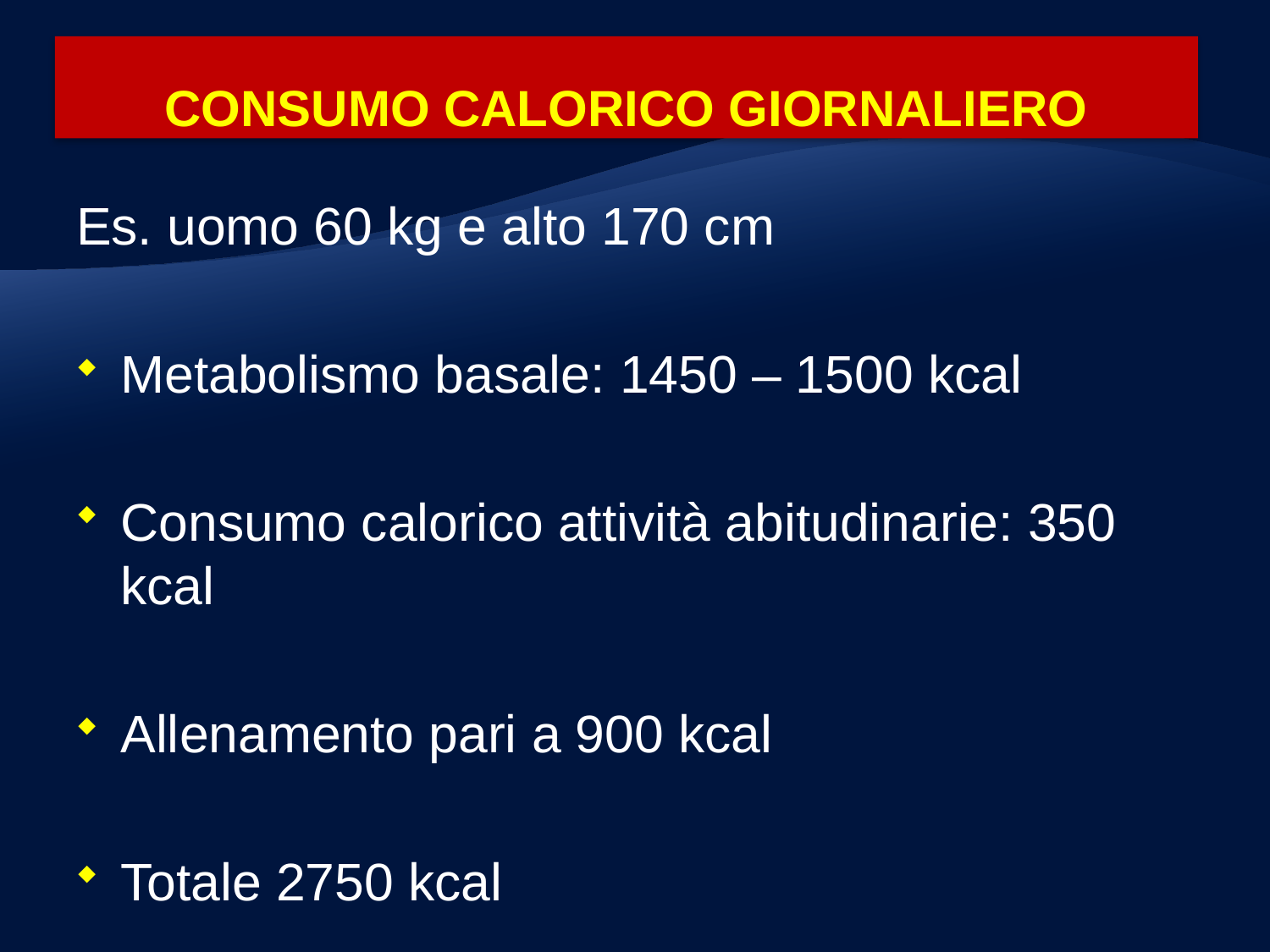

# CONSUMO CALORICO GIORNALIERO
Es. uomo 60 kg e alto 170 cm

Metabolismo basale: 1450 – 1500 kcal

Consumo calorico attività abitudinarie: 350 kcal

Allenamento pari a 900 kcal

Totale 2750 kcal